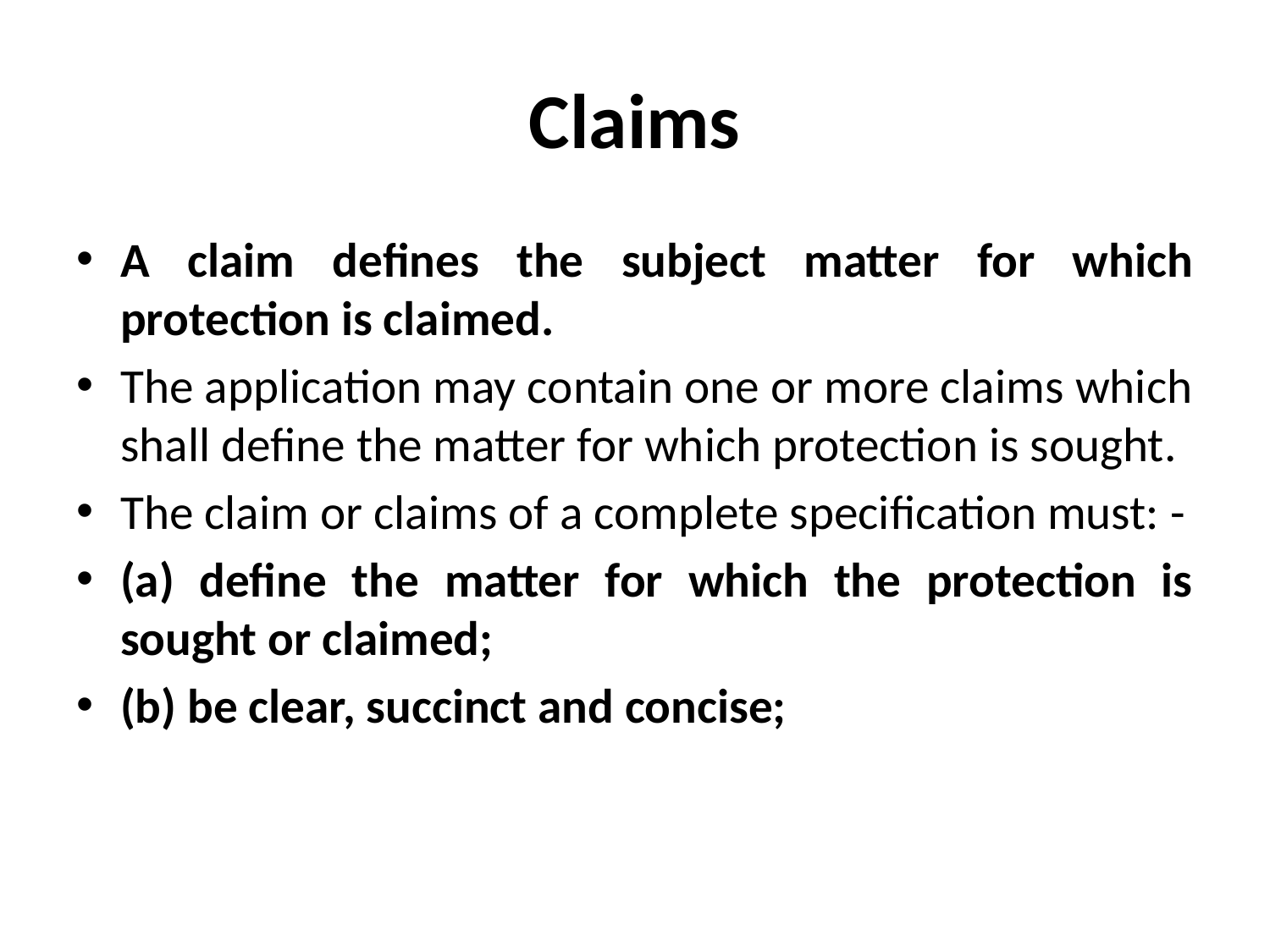

# Claims
A claim defines the subject matter for which protection is claimed.
The application may contain one or more claims which shall define the matter for which protection is sought.
The claim or claims of a complete specification must: -
(a) define the matter for which the protection is sought or claimed;
(b) be clear, succinct and concise;